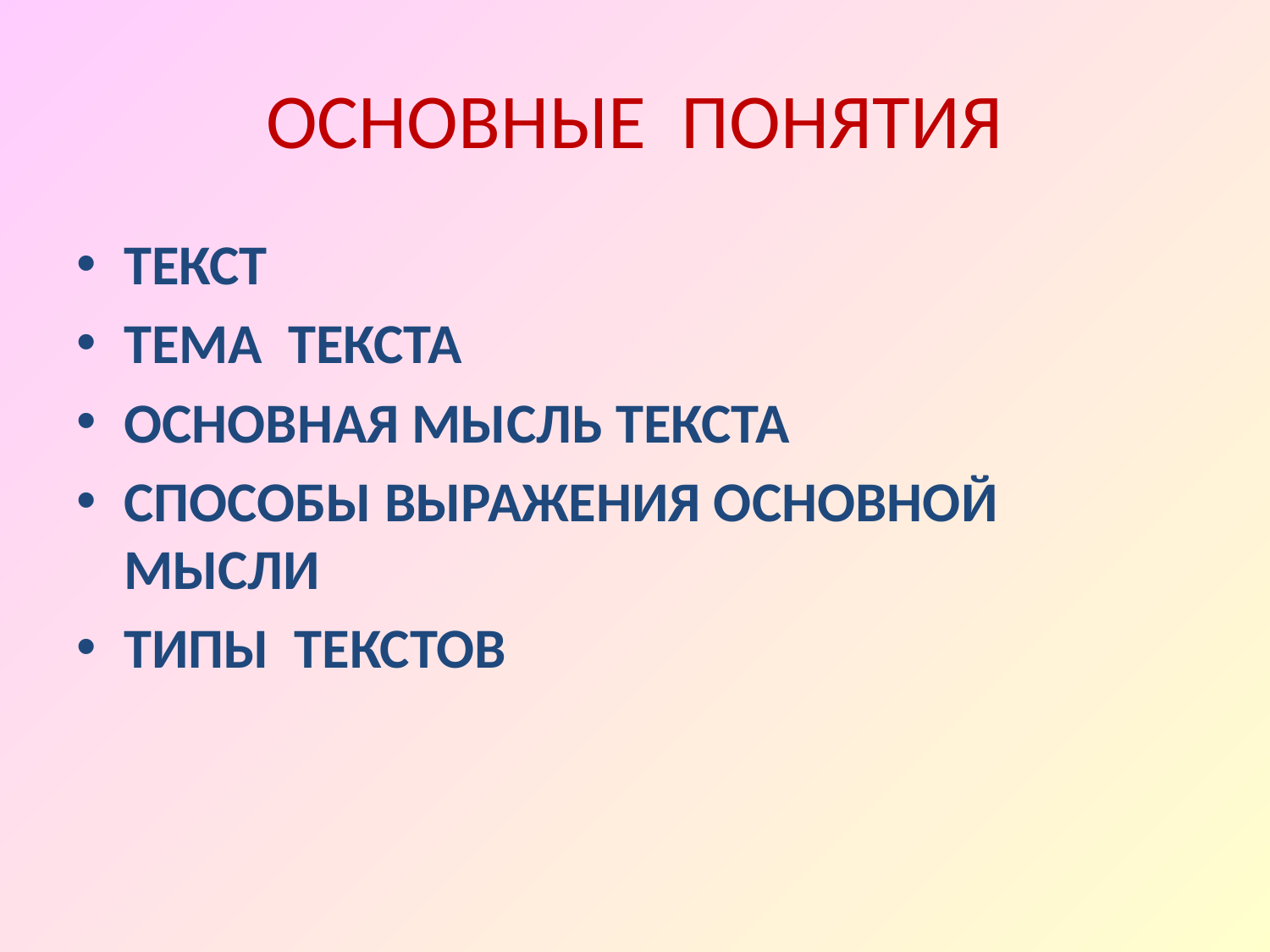

# ОСНОВНЫЕ  ПОНЯТИЯ
ТЕКСТ
ТЕМА  ТЕКСТА
ОСНОВНАЯ МЫСЛЬ ТЕКСТА
СПОСОБЫ ВЫРАЖЕНИЯ ОСНОВНОЙ МЫСЛИ
ТИПЫ  ТЕКСТОВ